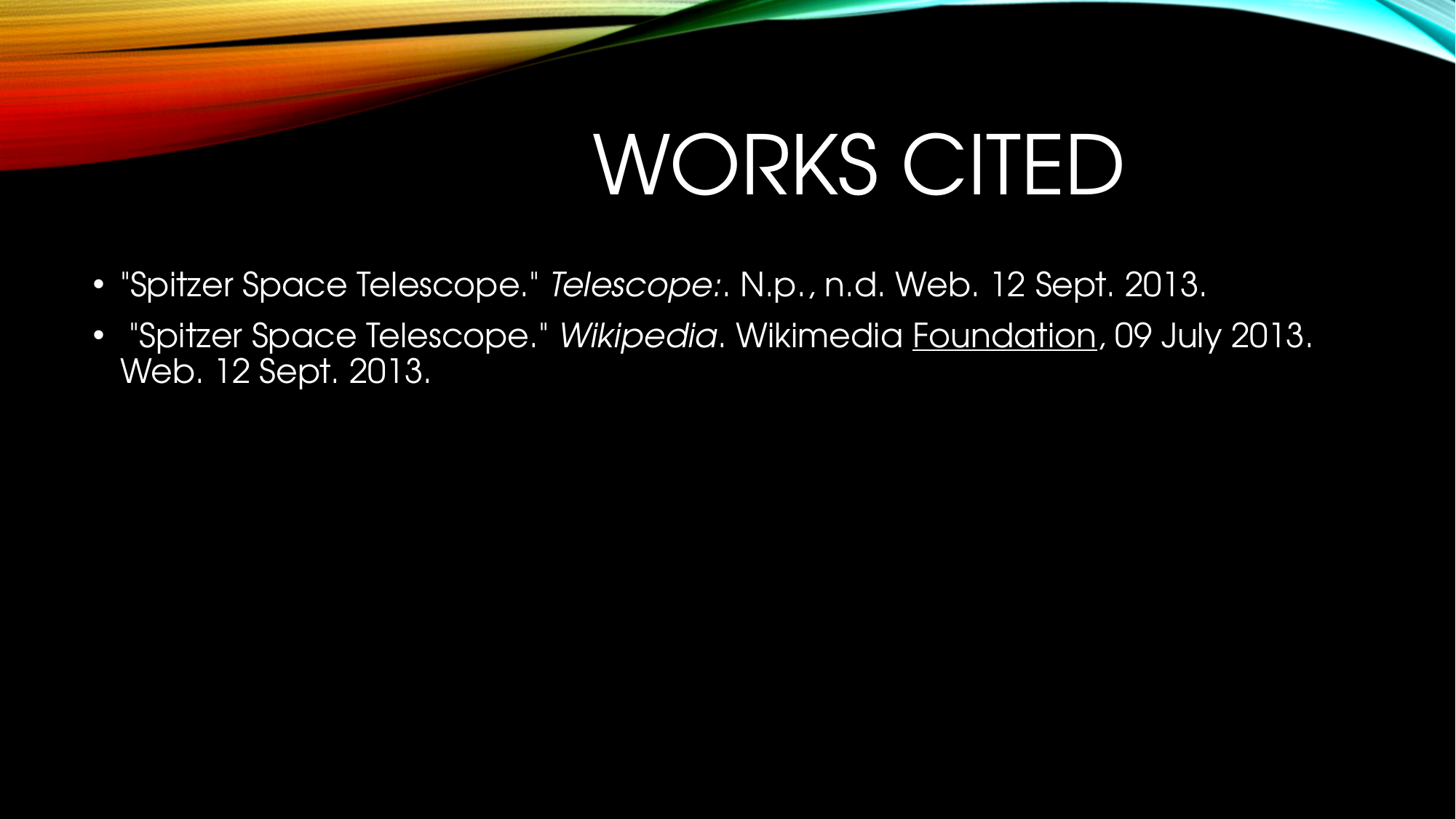

# Works Cited
"Spitzer Space Telescope." Telescope:. N.p., n.d. Web. 12 Sept. 2013.
 "Spitzer Space Telescope." Wikipedia. Wikimedia Foundation, 09 July 2013. Web. 12 Sept. 2013.